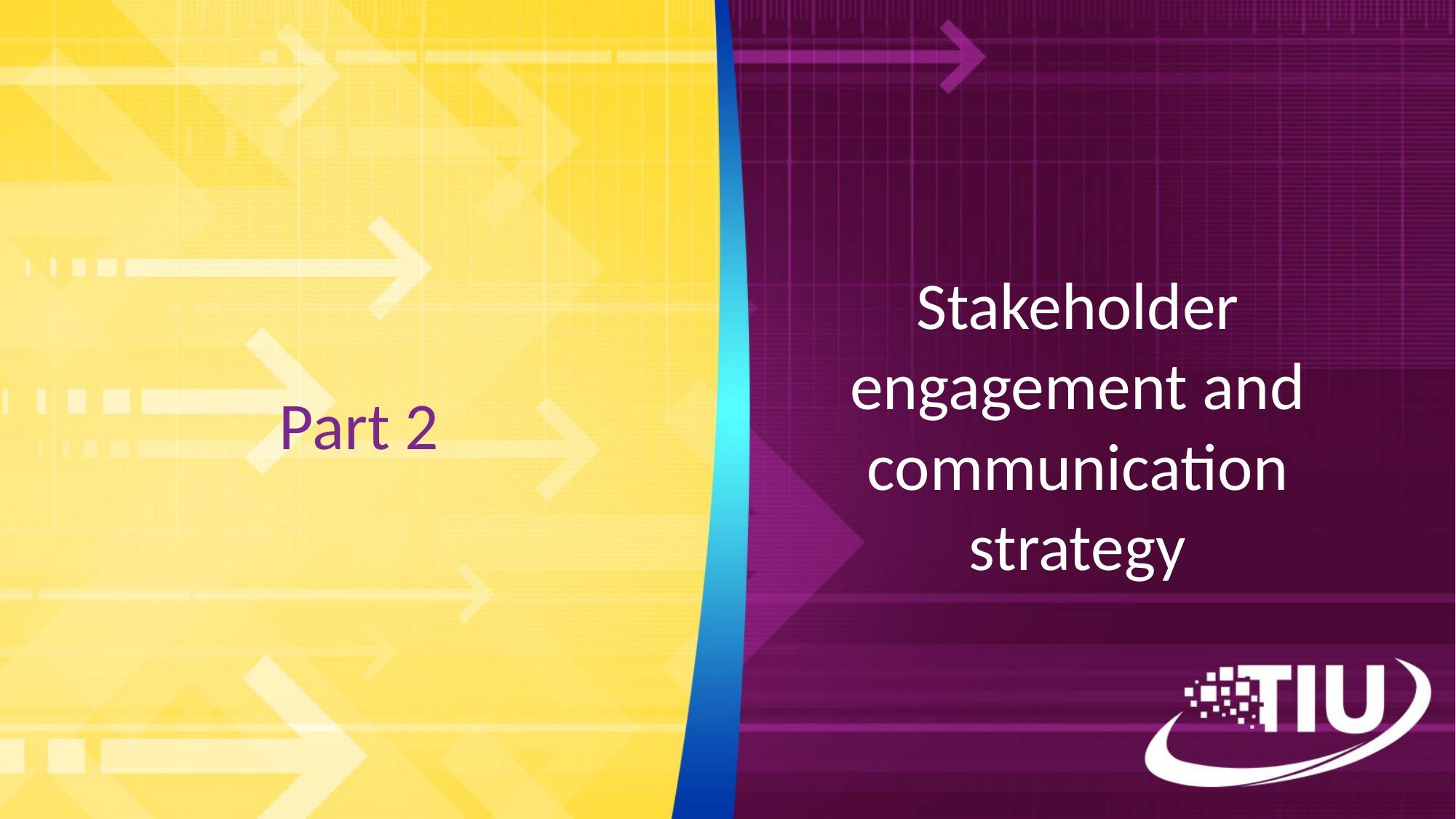

# Part 2
Stakeholder engagement and communication strategy